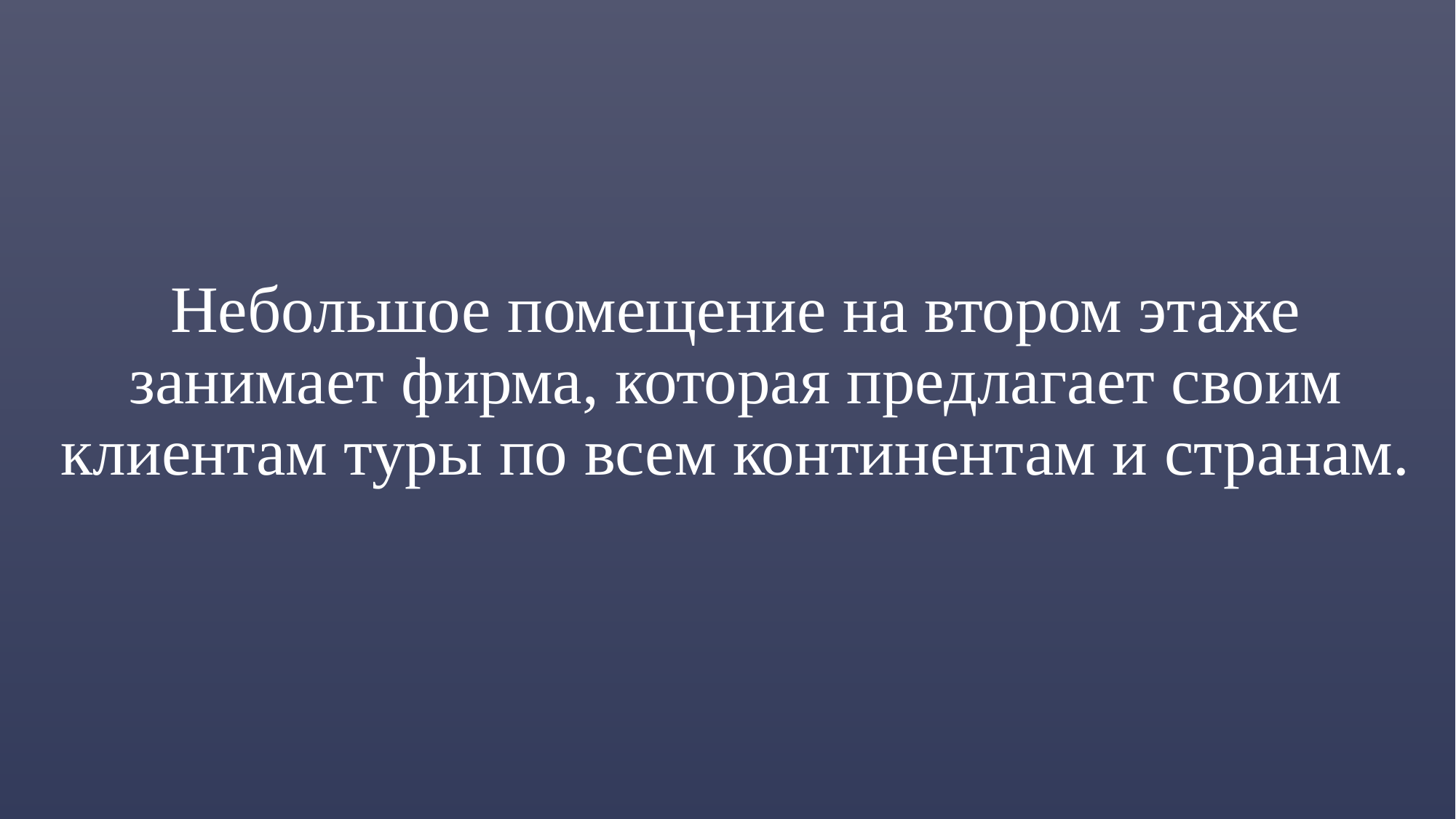

# Небольшое помещение на втором этаже занимает фирма, которая предлагает своим клиентам туры по всем континентам и странам.